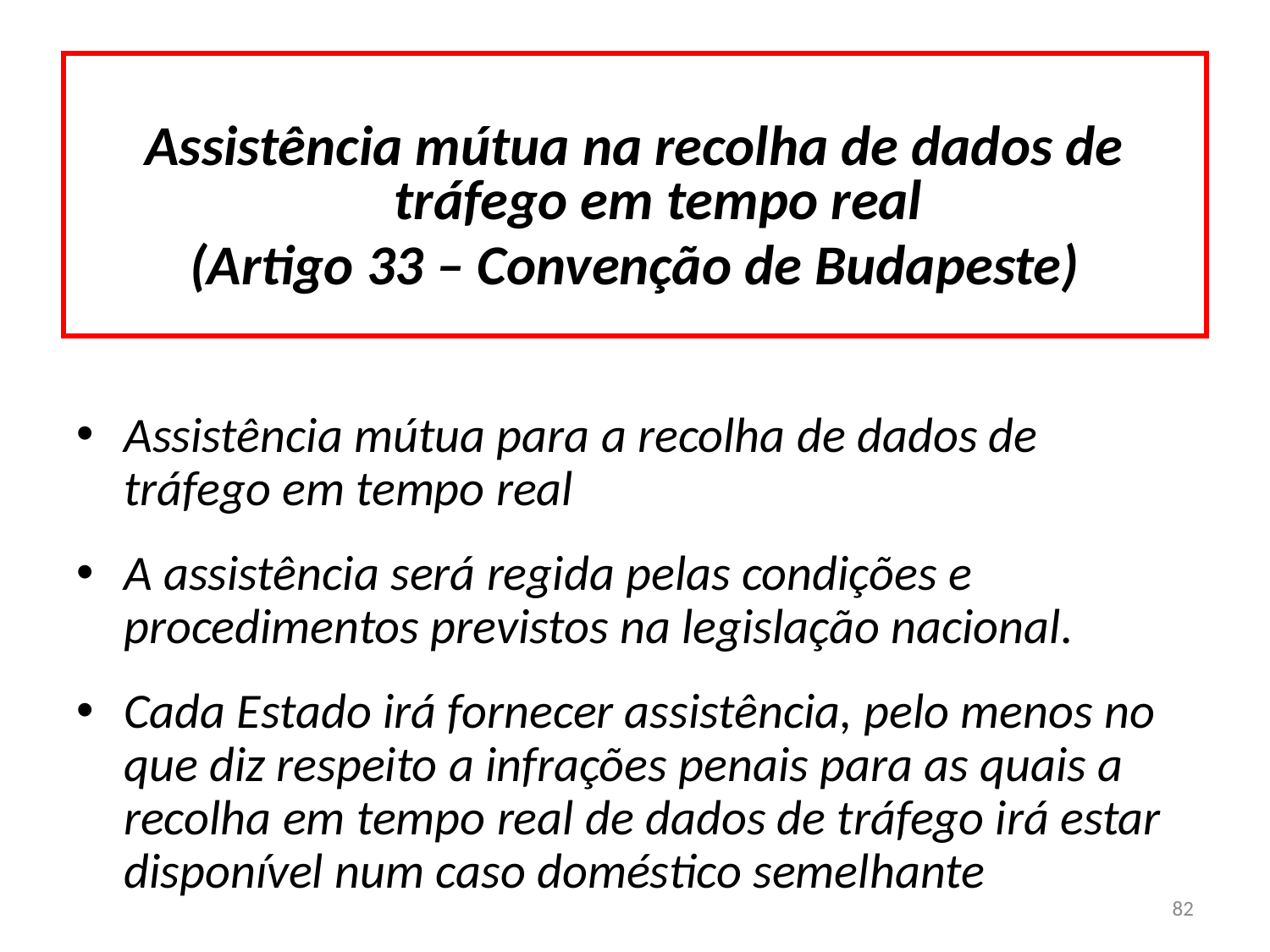

Assistência mútua na recolha de dados de tráfego em tempo real
(Artigo 33 – Convenção de Budapeste)

Assistência mútua para a recolha de dados de tráfego em tempo real
A assistência será regida pelas condições e procedimentos previstos na legislação nacional.
Cada Estado irá fornecer assistência, pelo menos no que diz respeito a infrações penais para as quais a recolha em tempo real de dados de tráfego irá estar disponível num caso doméstico semelhante
82